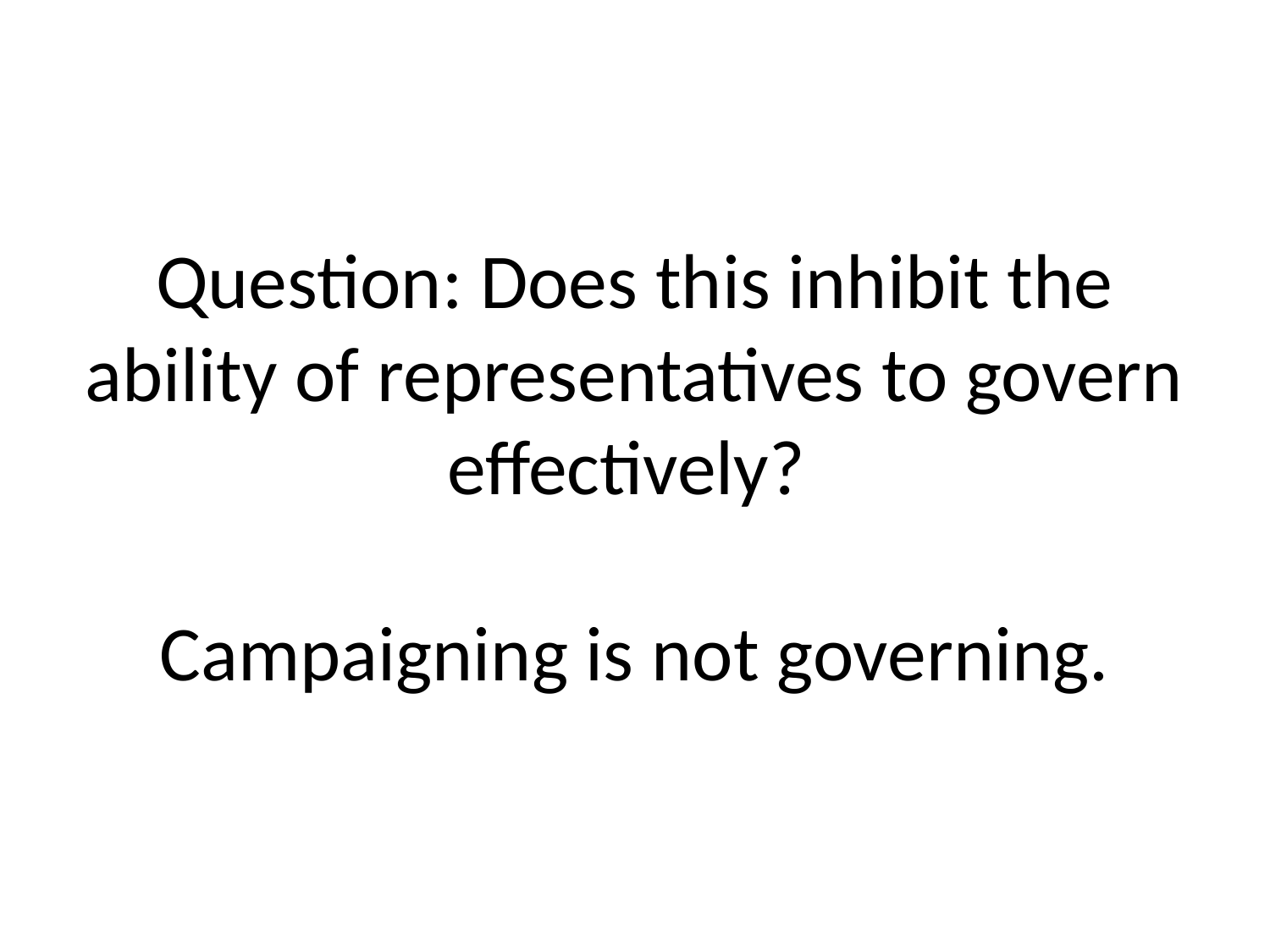

# Question: Does this inhibit the ability of representatives to govern effectively? Campaigning is not governing.